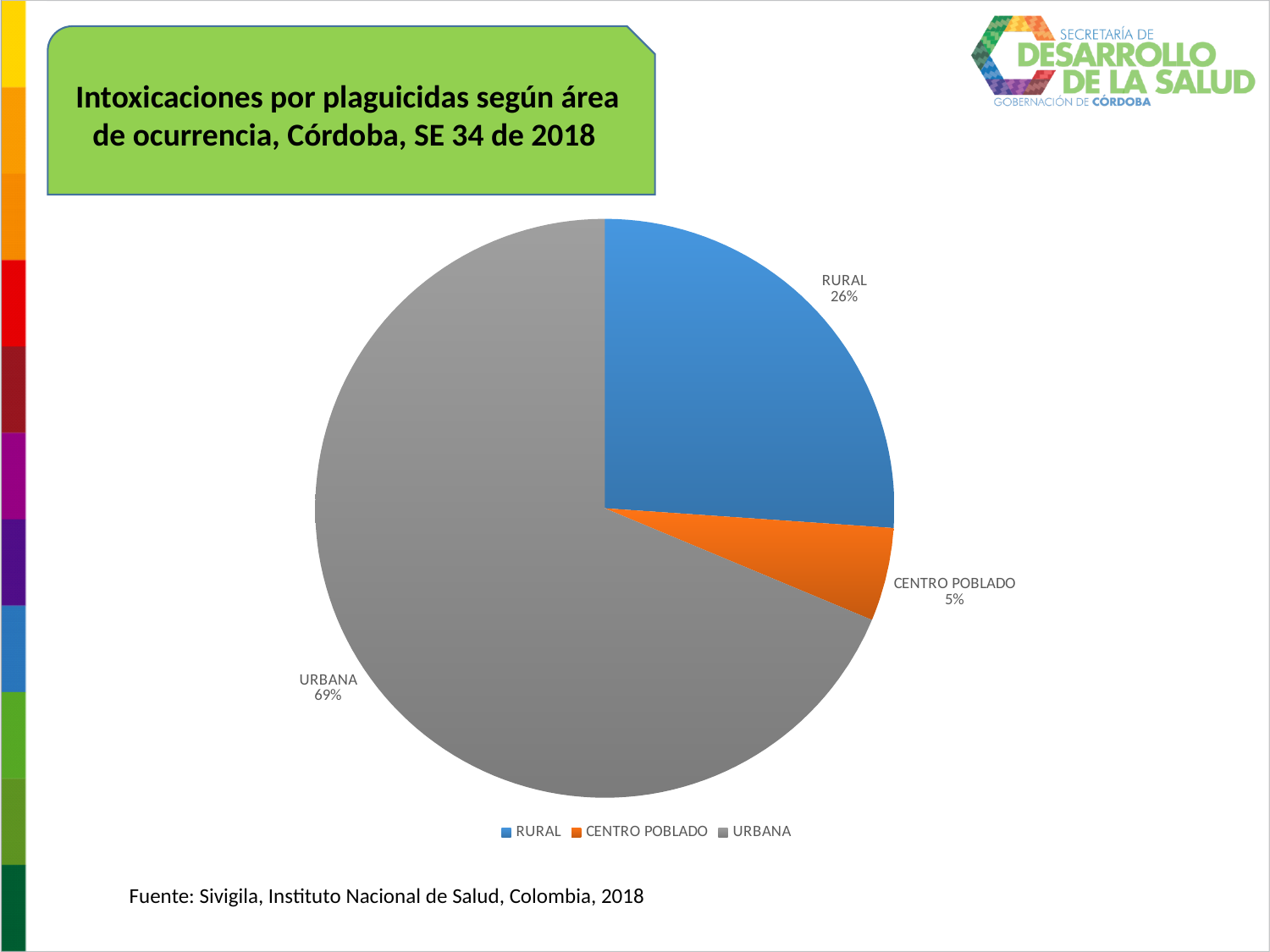

Intoxicaciones por plaguicidas según área de ocurrencia, Córdoba, SE 34 de 2018

### Chart

| Category |  |
|---|---|
| RURAL | 30.0 |
| CENTRO POBLADO | 6.0 |
| URBANA | 79.0 |
Fuente: Sivigila, Instituto Nacional de Salud, Colombia, 2018